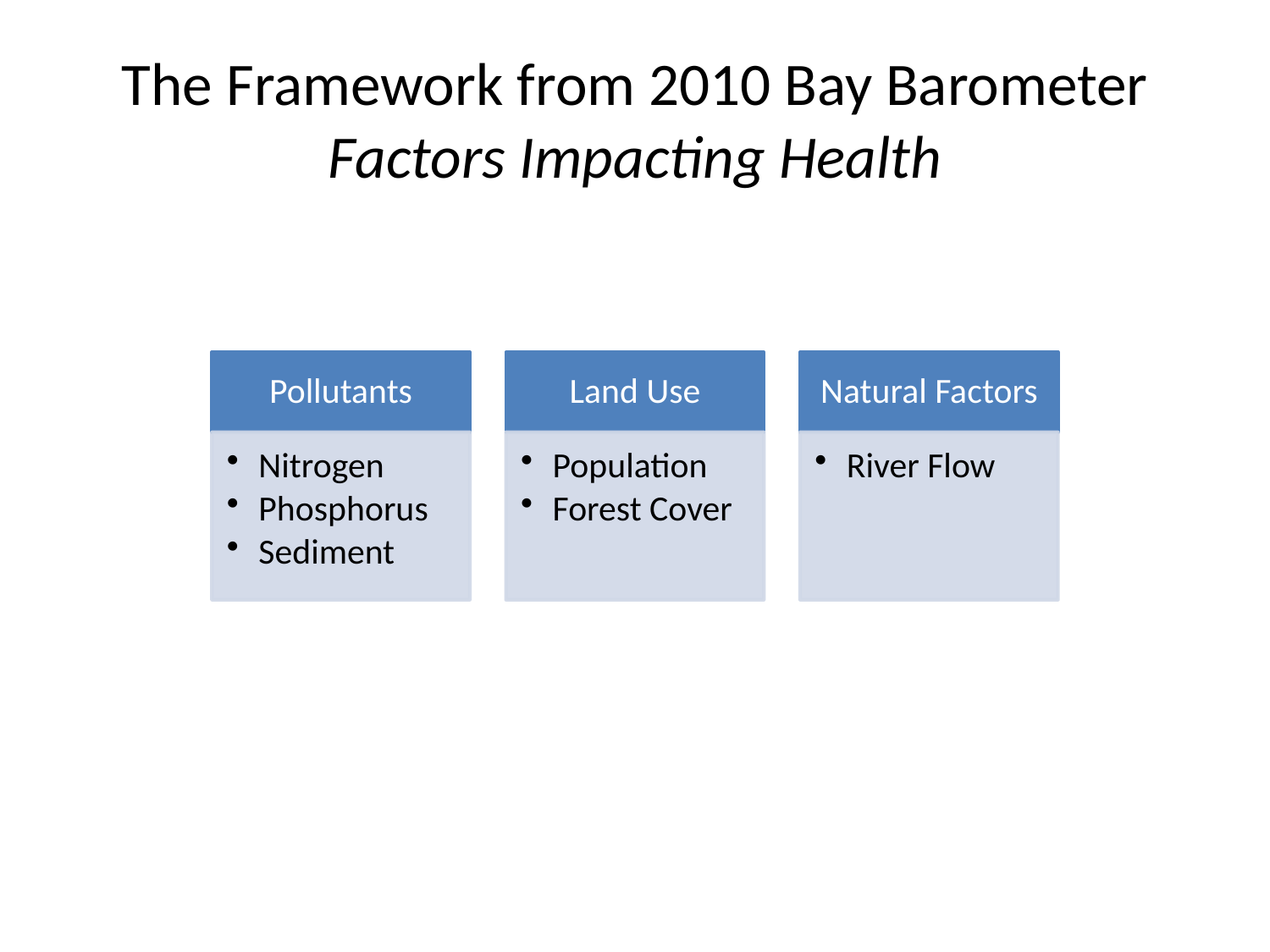

# The Framework from 2010 Bay Barometer Factors Impacting Health
Pollutants
Nitrogen
Phosphorus
Sediment
Land Use
Population
Forest Cover
Natural Factors
River Flow